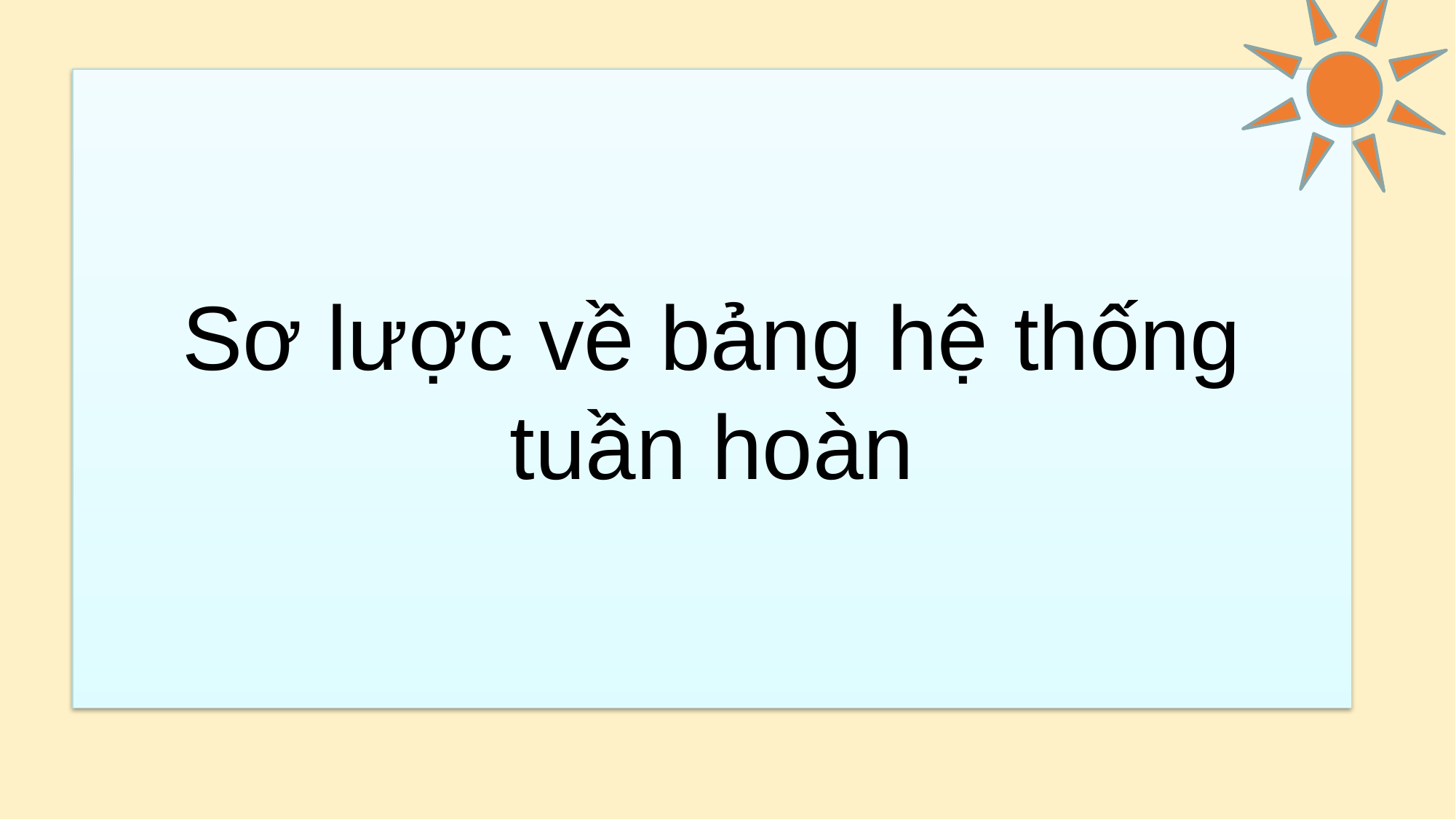

# Sơ lược về bảng hệ thống tuần hoàn